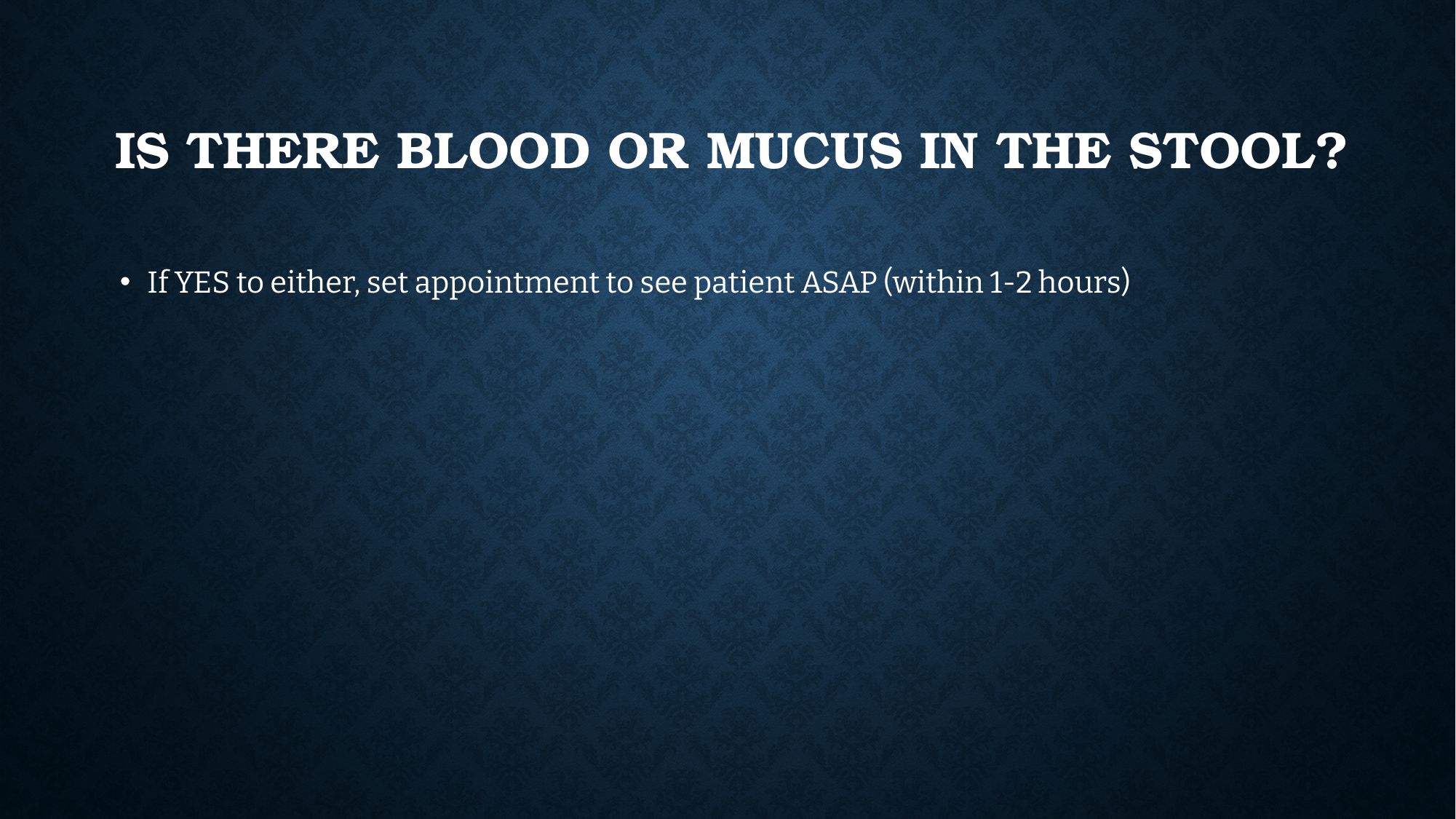

# Is there blood or mucus in the stool?
If YES to either, set appointment to see patient ASAP (within 1-2 hours)